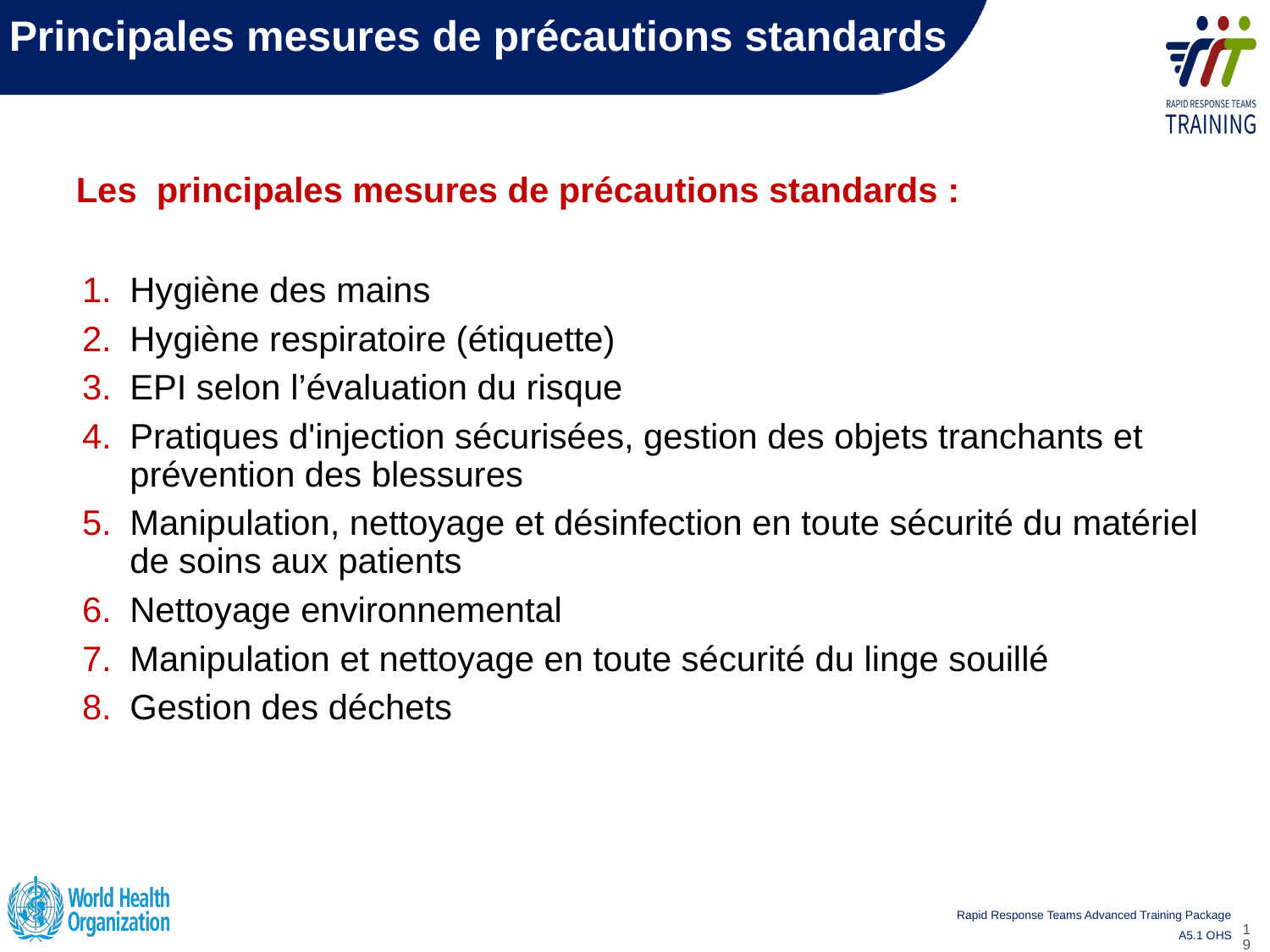

Principales mesures de précautions standards
Les  principales mesures de précautions standards :
Hygiène des mains
Hygiène respiratoire (étiquette)
EPI selon l’évaluation du risque
Pratiques d'injection sécurisées, gestion des objets tranchants et prévention des blessures
Manipulation, nettoyage et désinfection en toute sécurité du matériel de soins aux patients
Nettoyage environnemental
Manipulation et nettoyage en toute sécurité du linge souillé
Gestion des déchets

19